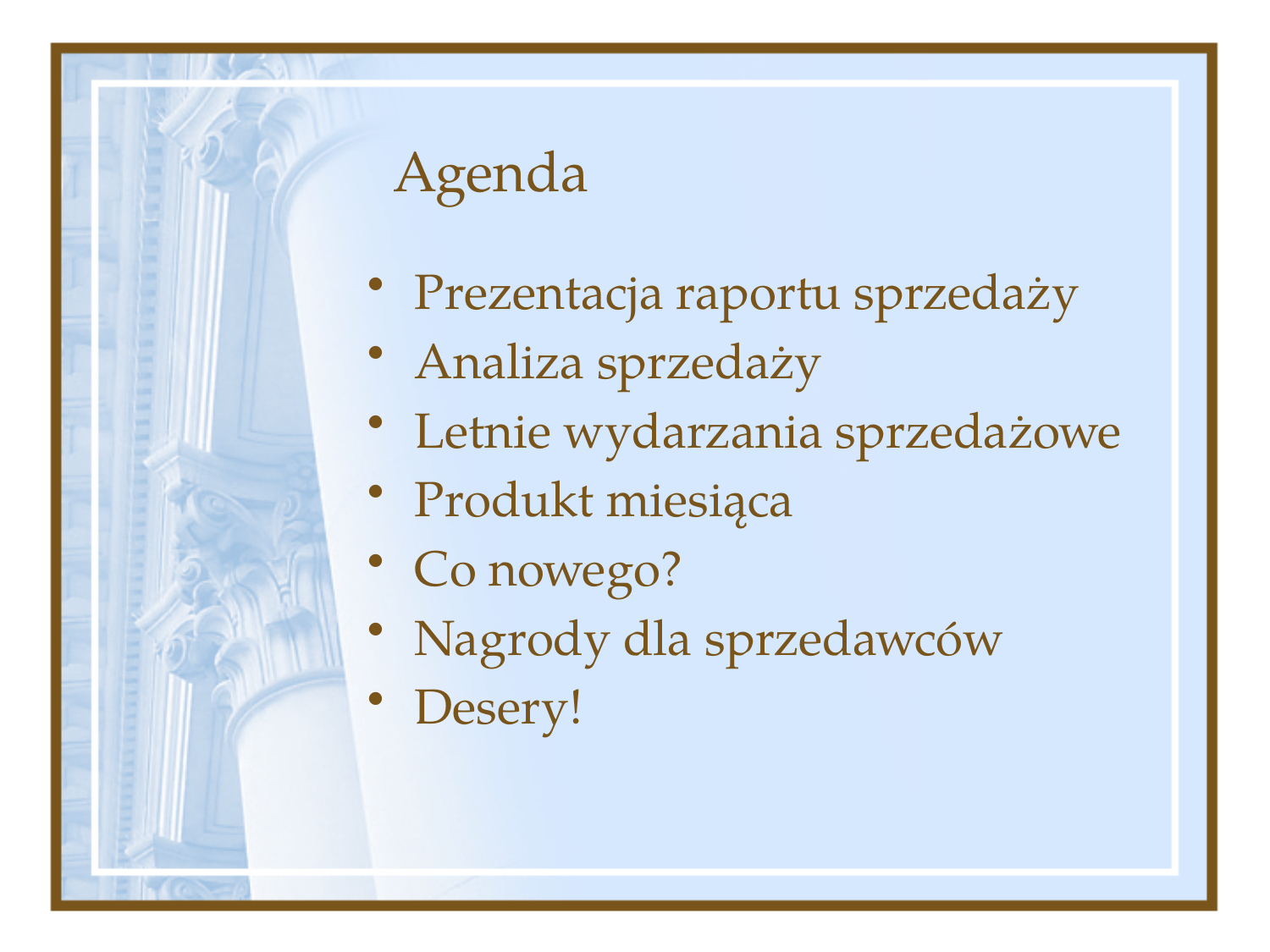

# Agenda
Prezentacja raportu sprzedaży
Analiza sprzedaży
Letnie wydarzania sprzedażowe
Produkt miesiąca
Co nowego?
Nagrody dla sprzedawców
Desery!